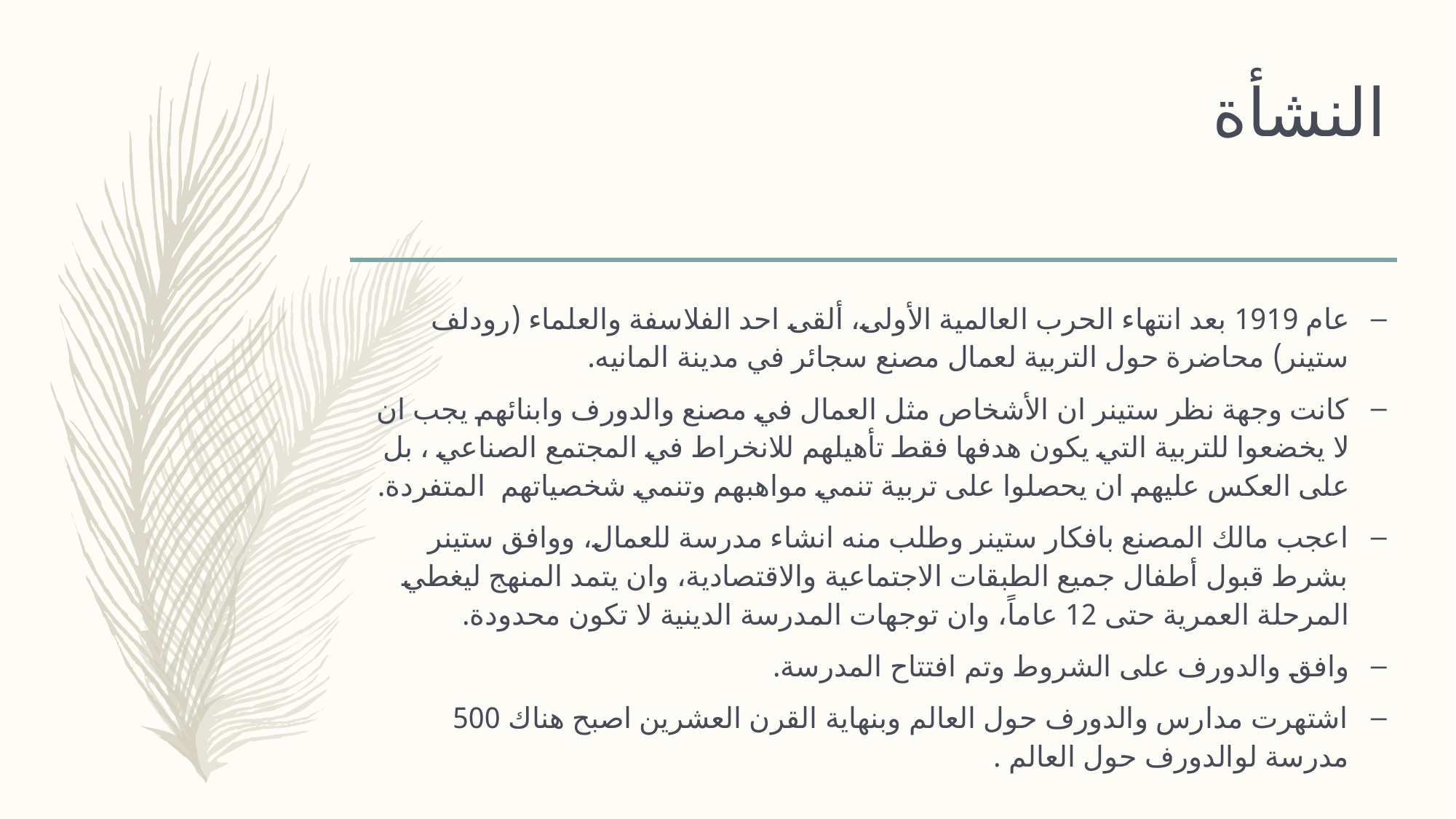

# النشأة
عام 1919 بعد انتهاء الحرب العالمية الأولى، ألقى احد الفلاسفة والعلماء (رودلف ستينر) محاضرة حول التربية لعمال مصنع سجائر في مدينة المانيه.
كانت وجهة نظر ستينر ان الأشخاص مثل العمال في مصنع والدورف وابنائهم يجب ان لا يخضعوا للتربية التي يكون هدفها فقط تأهيلهم للانخراط في المجتمع الصناعي ، بل على العكس عليهم ان يحصلوا على تربية تنمي مواهبهم وتنمي شخصياتهم  المتفردة.
اعجب مالك المصنع بافكار ستينر وطلب منه انشاء مدرسة للعمال، ووافق ستينر بشرط قبول أطفال جميع الطبقات الاجتماعية والاقتصادية، وان يتمد المنهج ليغطي المرحلة العمرية حتى 12 عاماً، وان توجهات المدرسة الدينية لا تكون محدودة.
وافق والدورف على الشروط وتم افتتاح المدرسة.
اشتهرت مدارس والدورف حول العالم وبنهاية القرن العشرين اصبح هناك 500 مدرسة لوالدورف حول العالم .